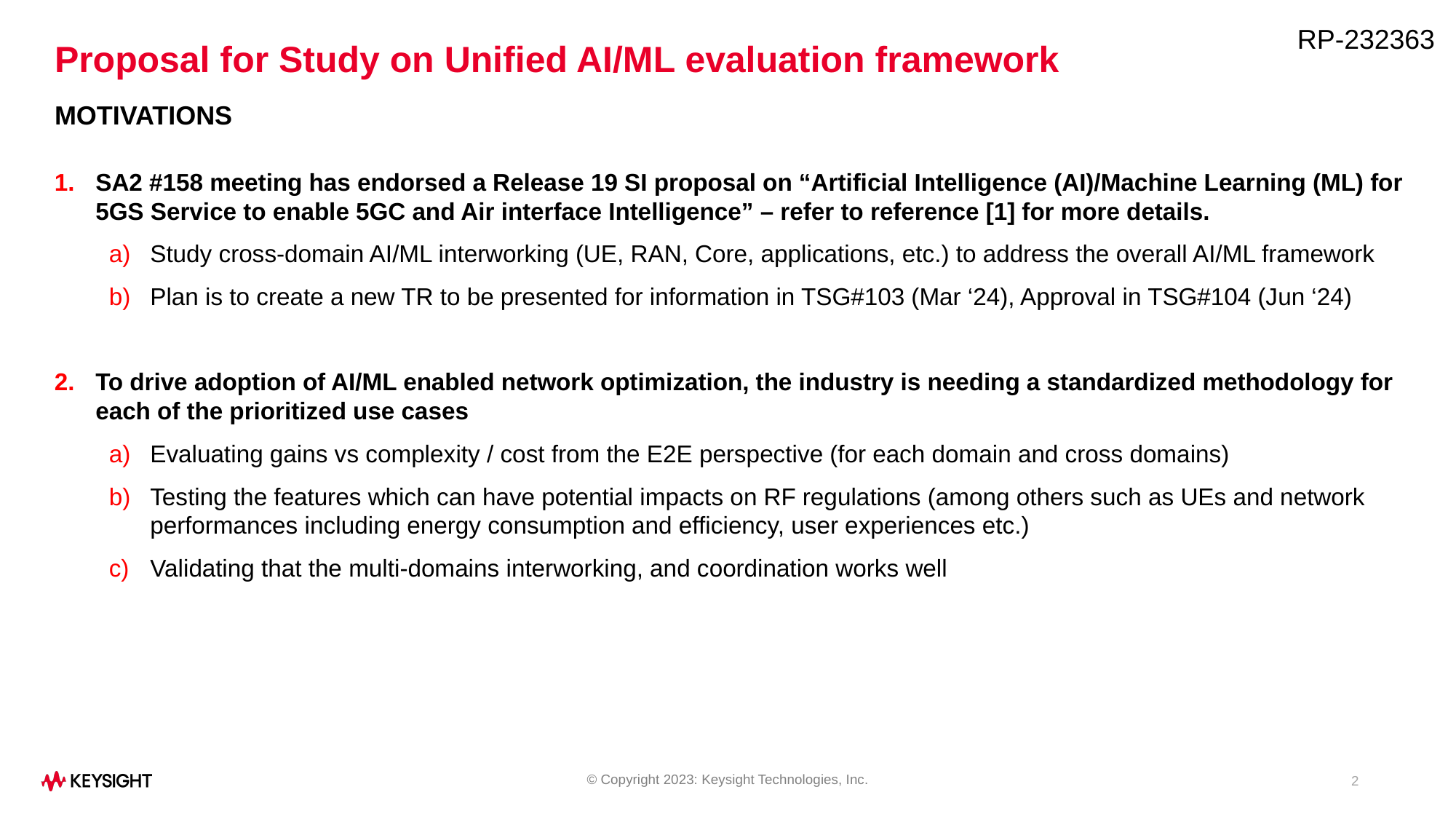

# Proposal for Study on Unified AI/ML evaluation framework
Motivations
SA2 #158 meeting has endorsed a Release 19 SI proposal on “Artificial Intelligence (AI)/Machine Learning (ML) for 5GS Service to enable 5GC and Air interface Intelligence” – refer to reference [1] for more details.
Study cross-domain AI/ML interworking (UE, RAN, Core, applications, etc.) to address the overall AI/ML framework
Plan is to create a new TR to be presented for information in TSG#103 (Mar ‘24), Approval in TSG#104 (Jun ‘24)

To drive adoption of AI/ML enabled network optimization, the industry is needing a standardized methodology for each of the prioritized use cases
Evaluating gains vs complexity / cost from the E2E perspective (for each domain and cross domains)
Testing the features which can have potential impacts on RF regulations (among others such as UEs and network performances including energy consumption and efficiency, user experiences etc.)
Validating that the multi-domains interworking, and coordination works well